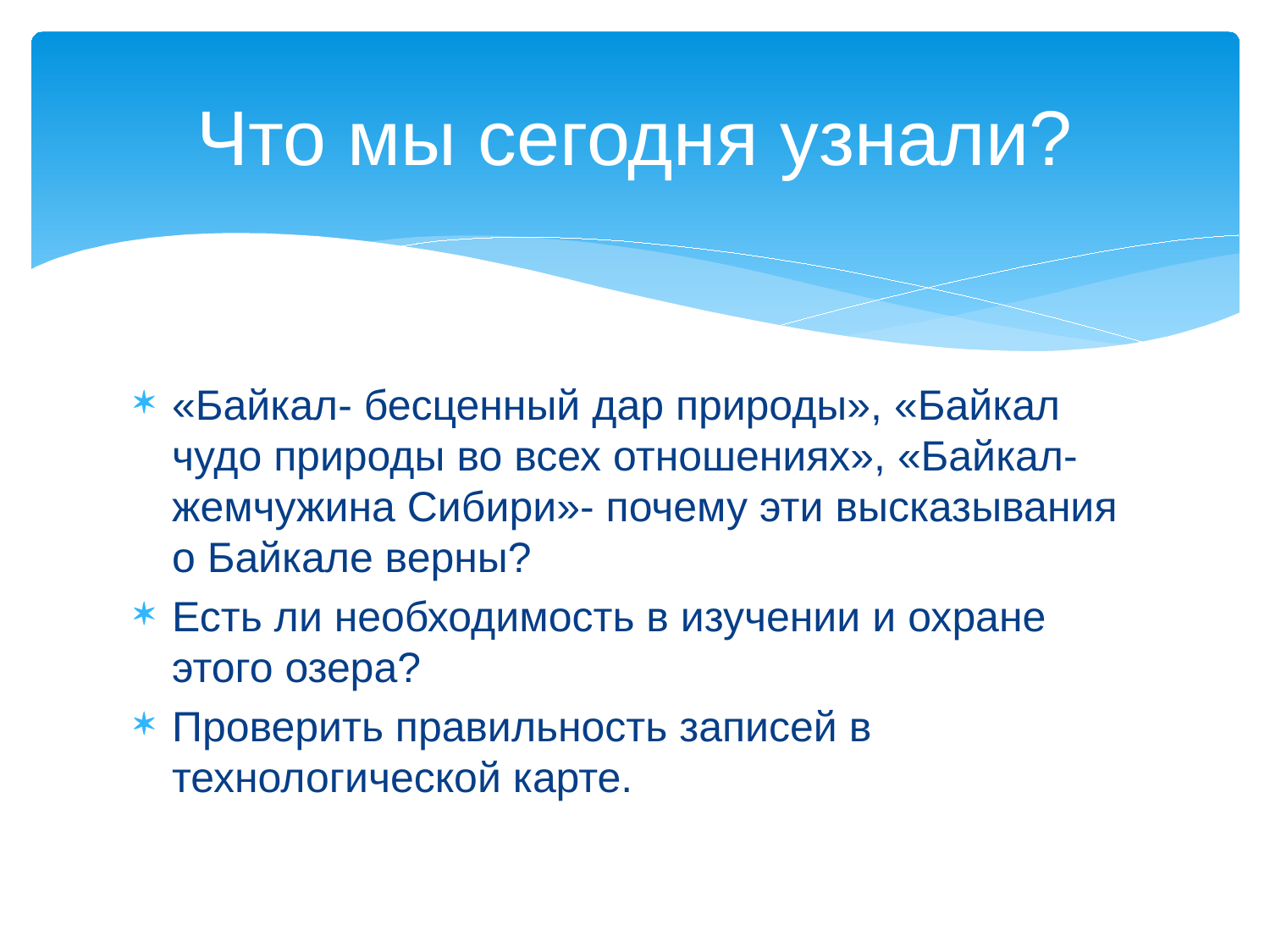

# Что мы сегодня узнали?
«Байкал- бесценный дар природы», «Байкал чудо природы во всех отношениях», «Байкал- жемчужина Сибири»- почему эти высказывания  о Байкале верны?
Есть ли необходимость в изучении и охране этого озера?
Проверить правильность записей в технологической карте.